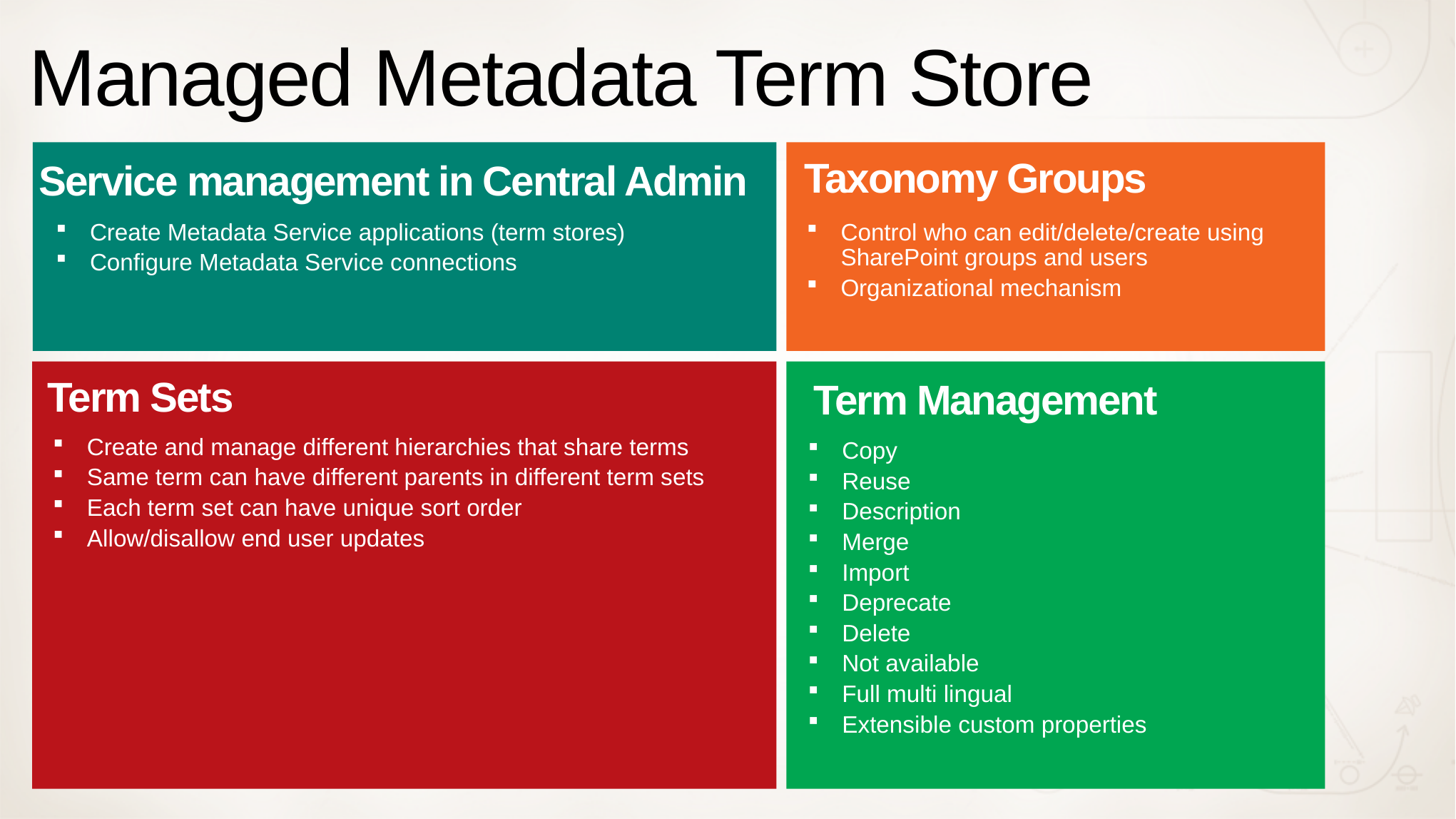

Managed Metadata Term Store

Service management in Central Admin
Create Metadata Service applications (term stores)
Configure Metadata Service connections

Taxonomy Groups
Control who can edit/delete/create using SharePoint groups and users
Organizational mechanism

Term Sets
Create and manage different hierarchies that share terms
Same term can have different parents in different term sets
Each term set can have unique sort order
Allow/disallow end user updates

Term Management
Copy
Reuse
Description
Merge
Import
Deprecate
Delete
Not available
Full multi lingual
Extensible custom properties